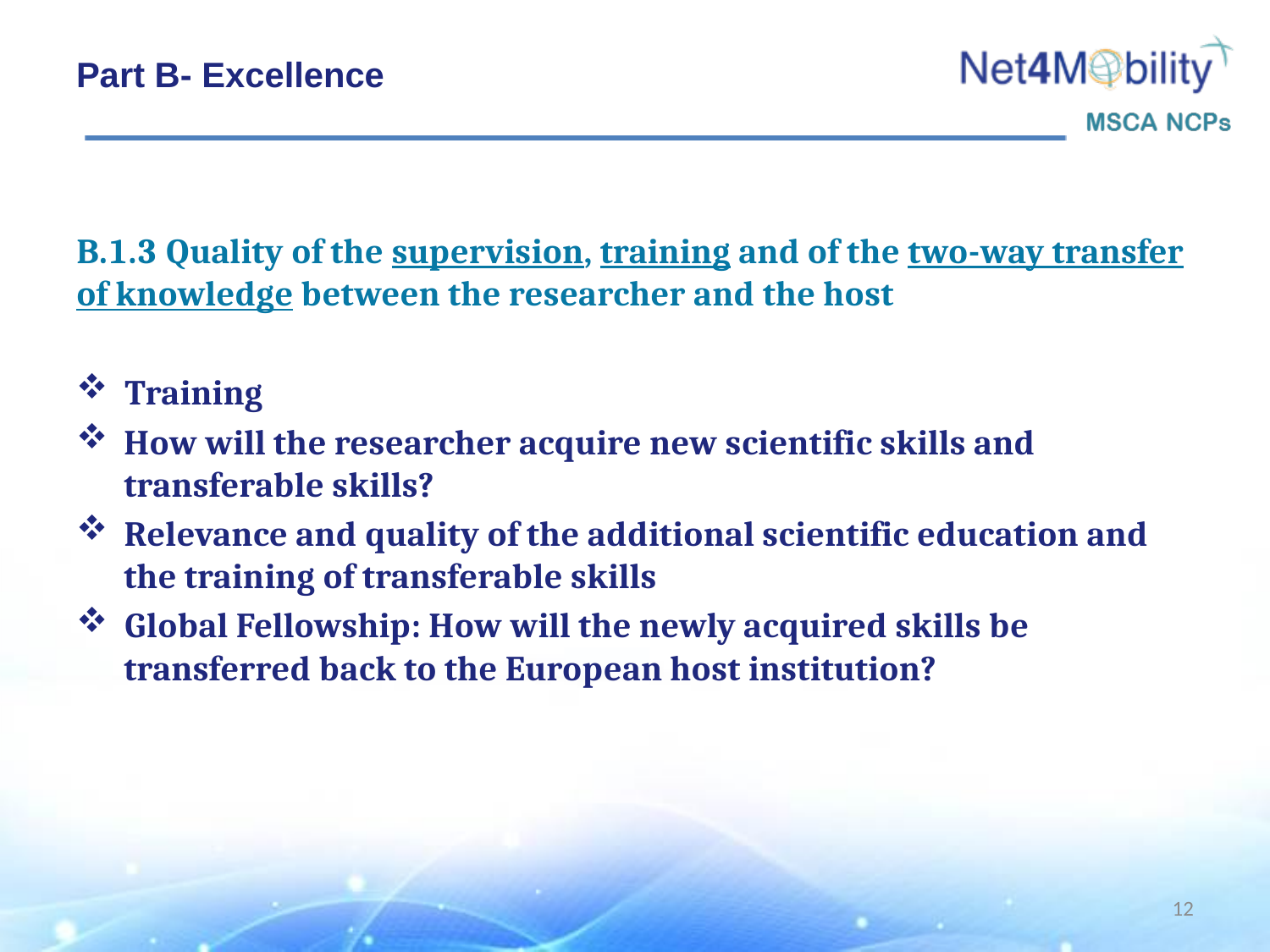

# Part B- Excellence
B.1.3 Quality of the supervision, training and of the two-way transfer of knowledge between the researcher and the host

Training
How will the researcher acquire new scientific skills and transferable skills?
Relevance and quality of the additional scientific education and the training of transferable skills
Global Fellowship: How will the newly acquired skills be transferred back to the European host institution?

12